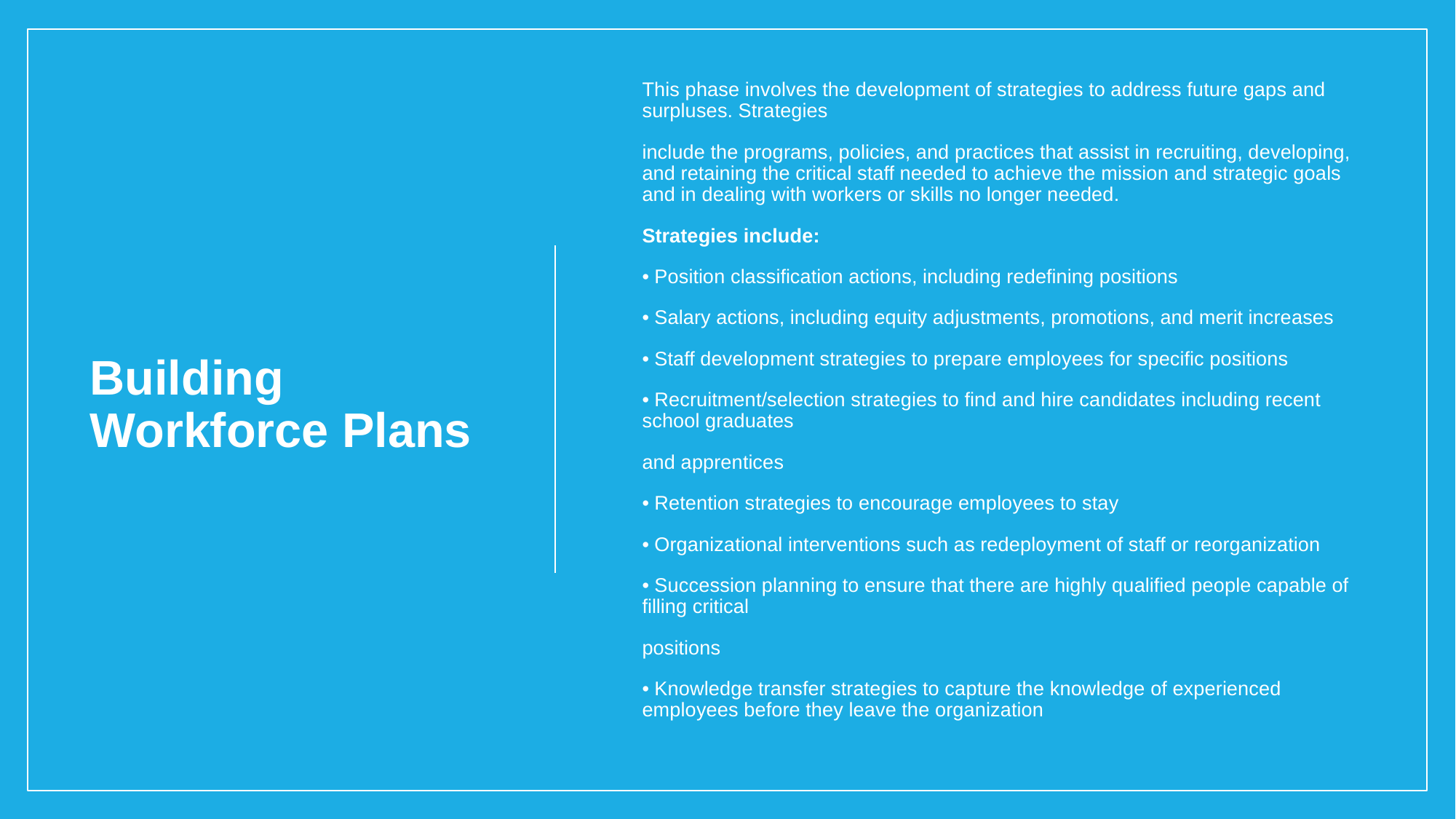

This phase involves the development of strategies to address future gaps and surpluses. Strategies
include the programs, policies, and practices that assist in recruiting, developing, and retaining the critical staff needed to achieve the mission and strategic goals and in dealing with workers or skills no longer needed.
Strategies include:
• Position classification actions, including redefining positions
• Salary actions, including equity adjustments, promotions, and merit increases
• Staff development strategies to prepare employees for specific positions
• Recruitment/selection strategies to find and hire candidates including recent school graduates
and apprentices
• Retention strategies to encourage employees to stay
• Organizational interventions such as redeployment of staff or reorganization
• Succession planning to ensure that there are highly qualified people capable of filling critical
positions
• Knowledge transfer strategies to capture the knowledge of experienced employees before they leave the organization
# Building Workforce Plans